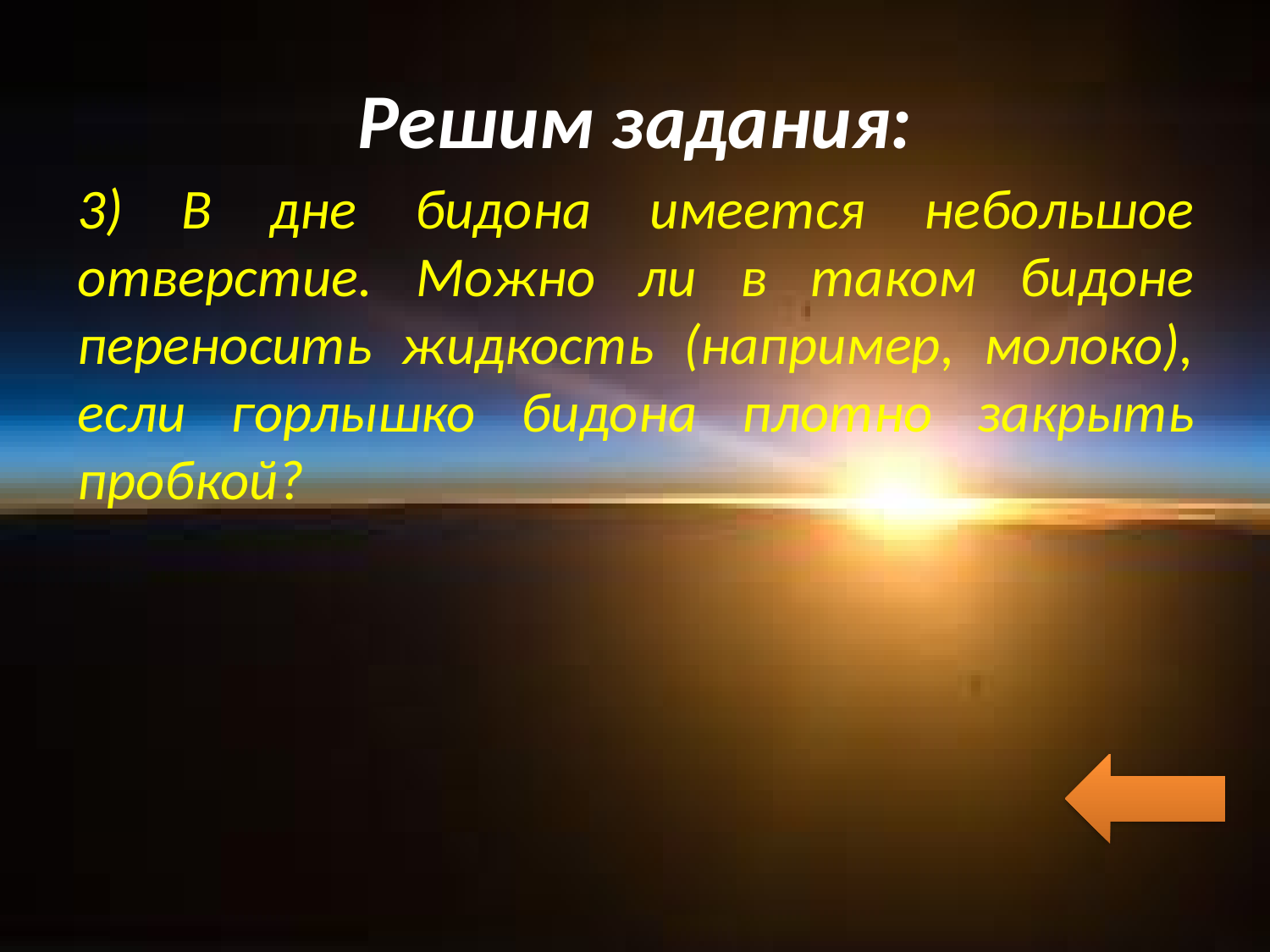

# Решим задания:
3) В дне бидона имеется небольшое отверстие. Можно ли в таком бидоне переносить жидкость (например, молоко), если горлышко бидона плотно закрыть пробкой?